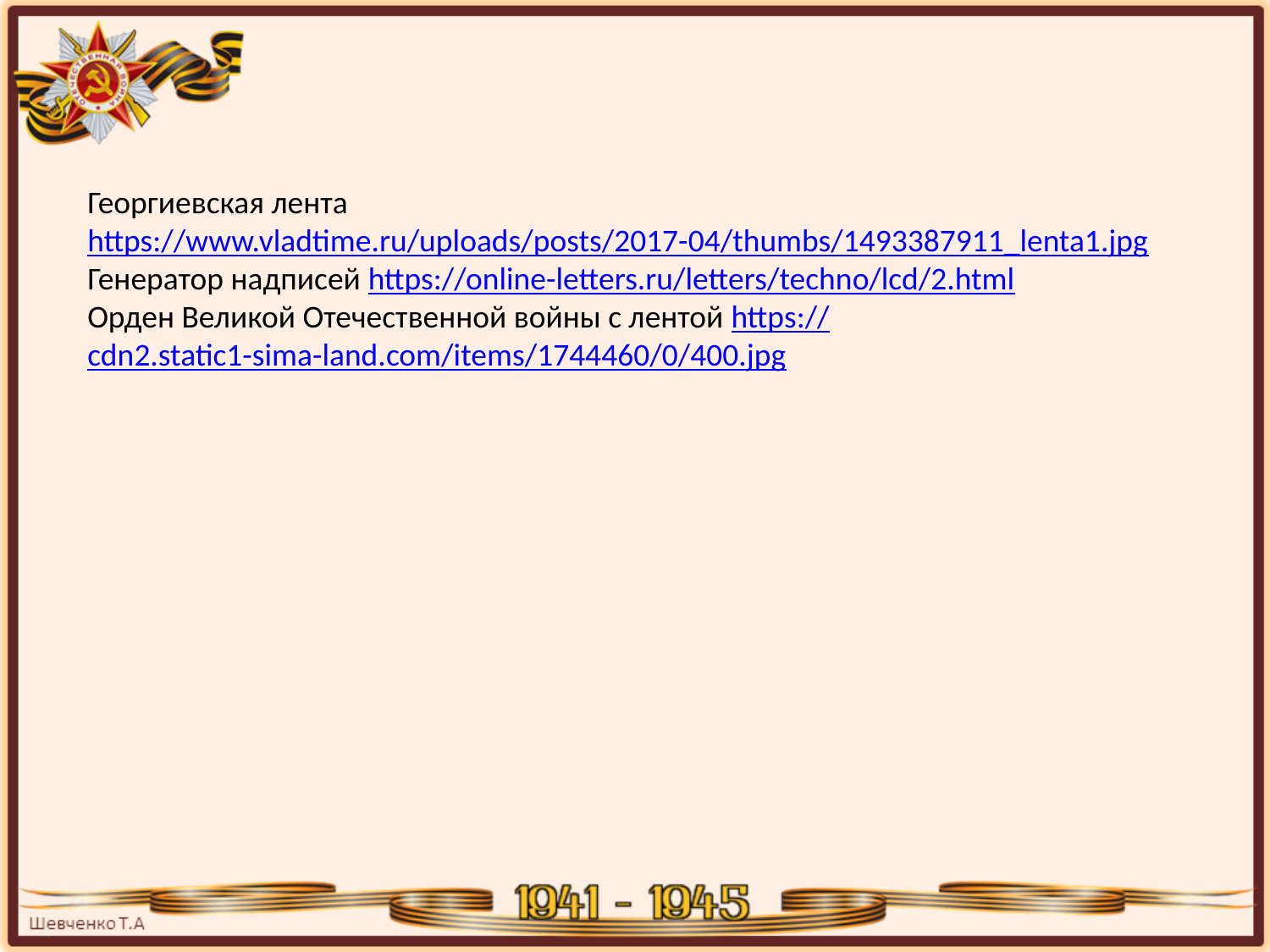

Георгиевская лента https://www.vladtime.ru/uploads/posts/2017-04/thumbs/1493387911_lenta1.jpg
Генератор надписей https://online-letters.ru/letters/techno/lcd/2.html
Орден Великой Отечественной войны с лентой https://cdn2.static1-sima-land.com/items/1744460/0/400.jpg